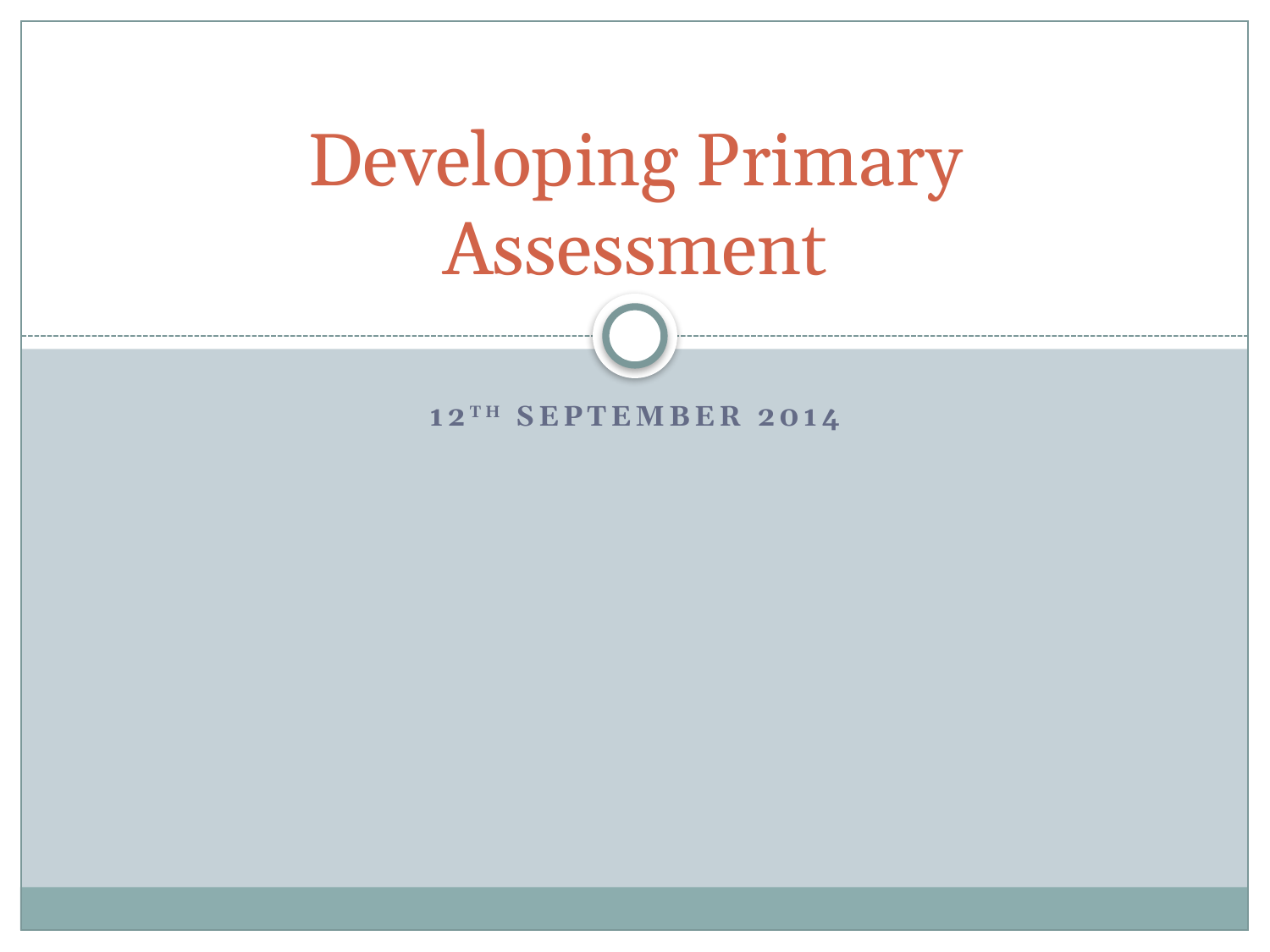

# Developing Primary Assessment
12th September 2014